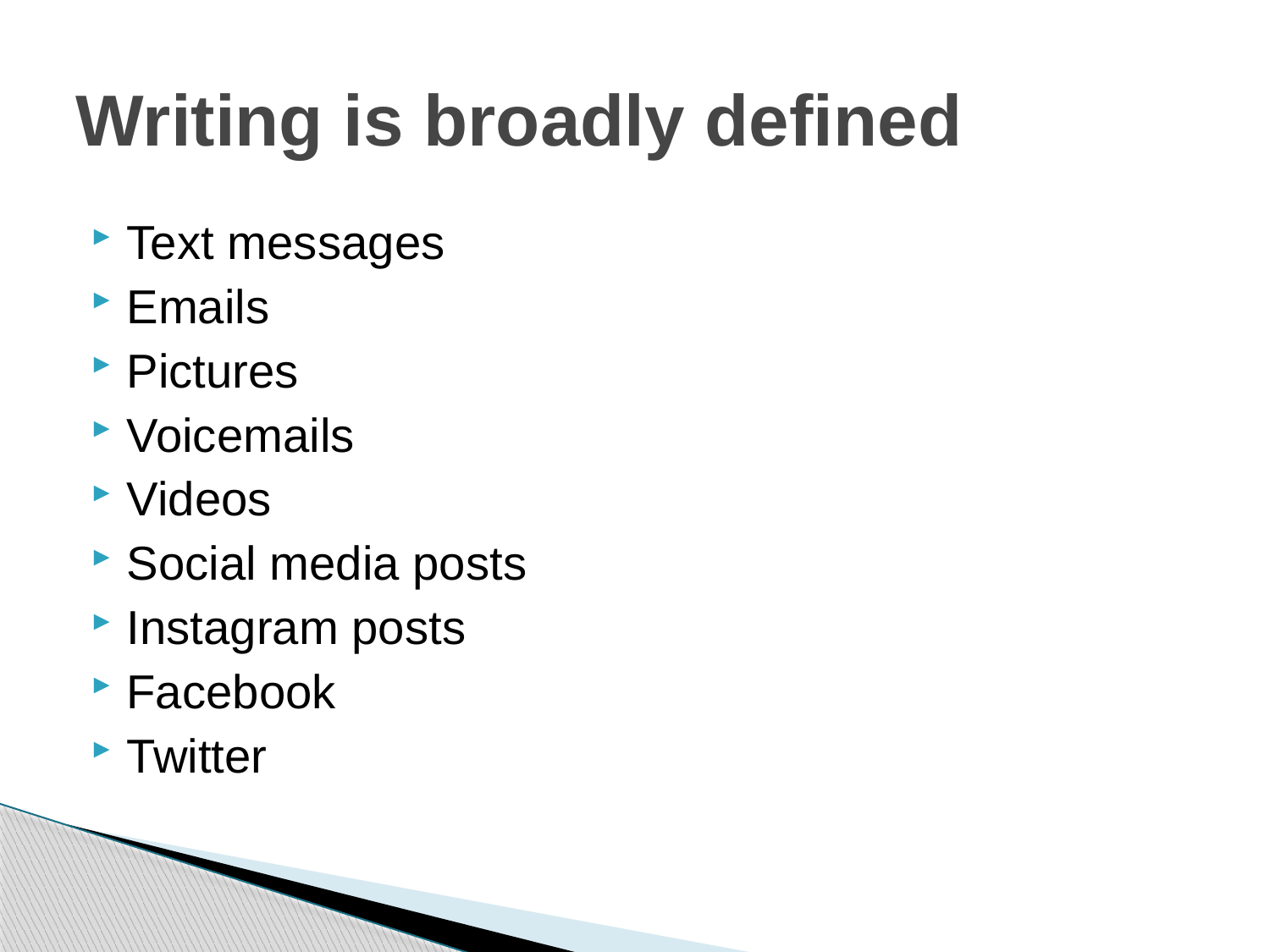

# Writing is broadly defined
Text messages
Emails
Pictures
Voicemails
Videos
Social media posts
Instagram posts
Facebook
Twitter